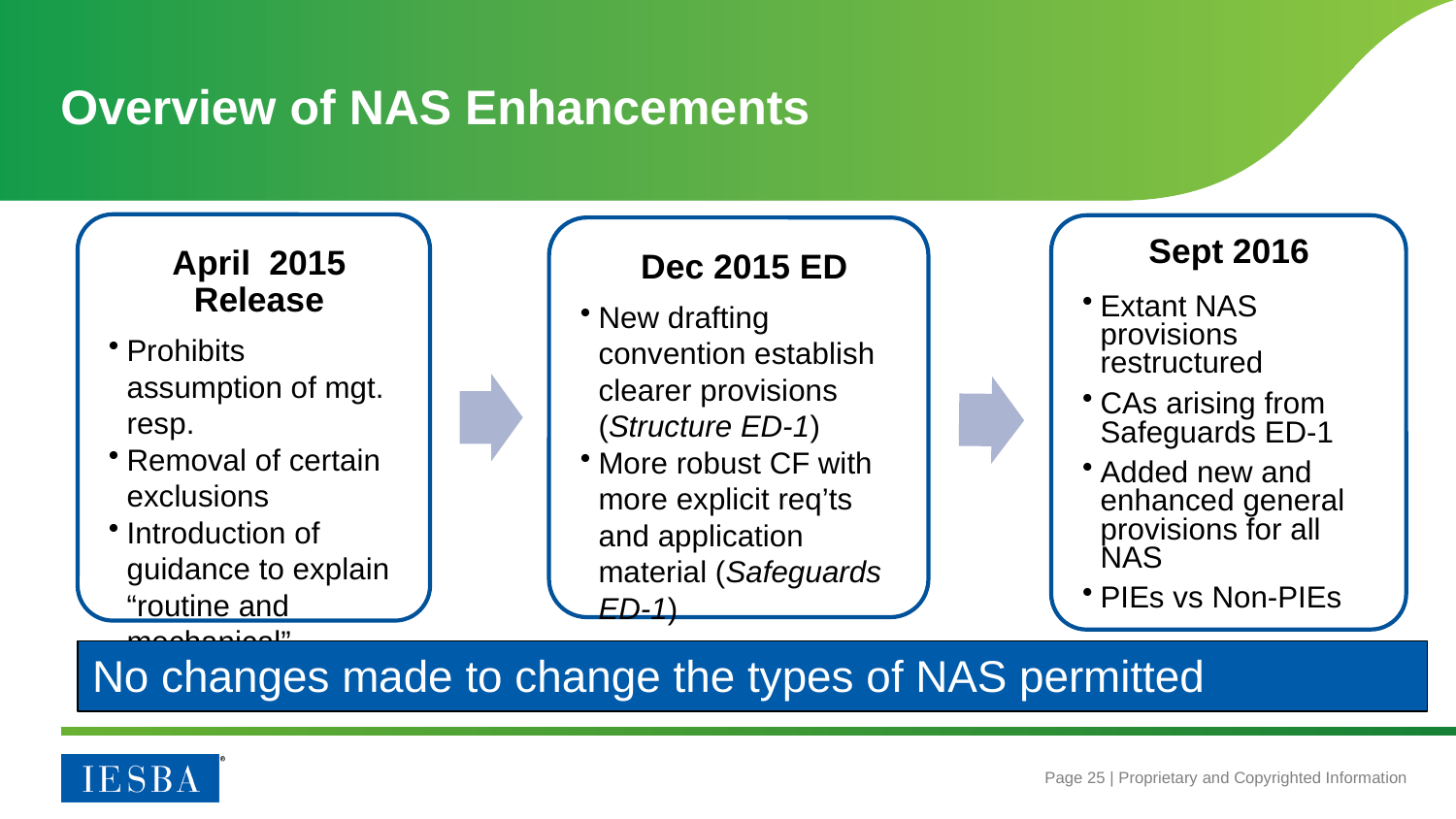

# Overview of NAS Enhancements
April  2015 Release
Prohibits assumption of mgt. resp.
Removal of certain exclusions
Introduction of guidance to explain “routine and mechanical” services

Dec 2015 ED
New drafting convention establish clearer provisions (Structure ED-1)
More robust CF with more explicit req’ts and application material (Safeguards ED-1)

Sept 2016

Extant NAS provisions restructured
CAs arising from Safeguards ED-1
Added new and enhanced general provisions for all NAS
PIEs vs Non-PIEs
No changes made to change the types of NAS permitted